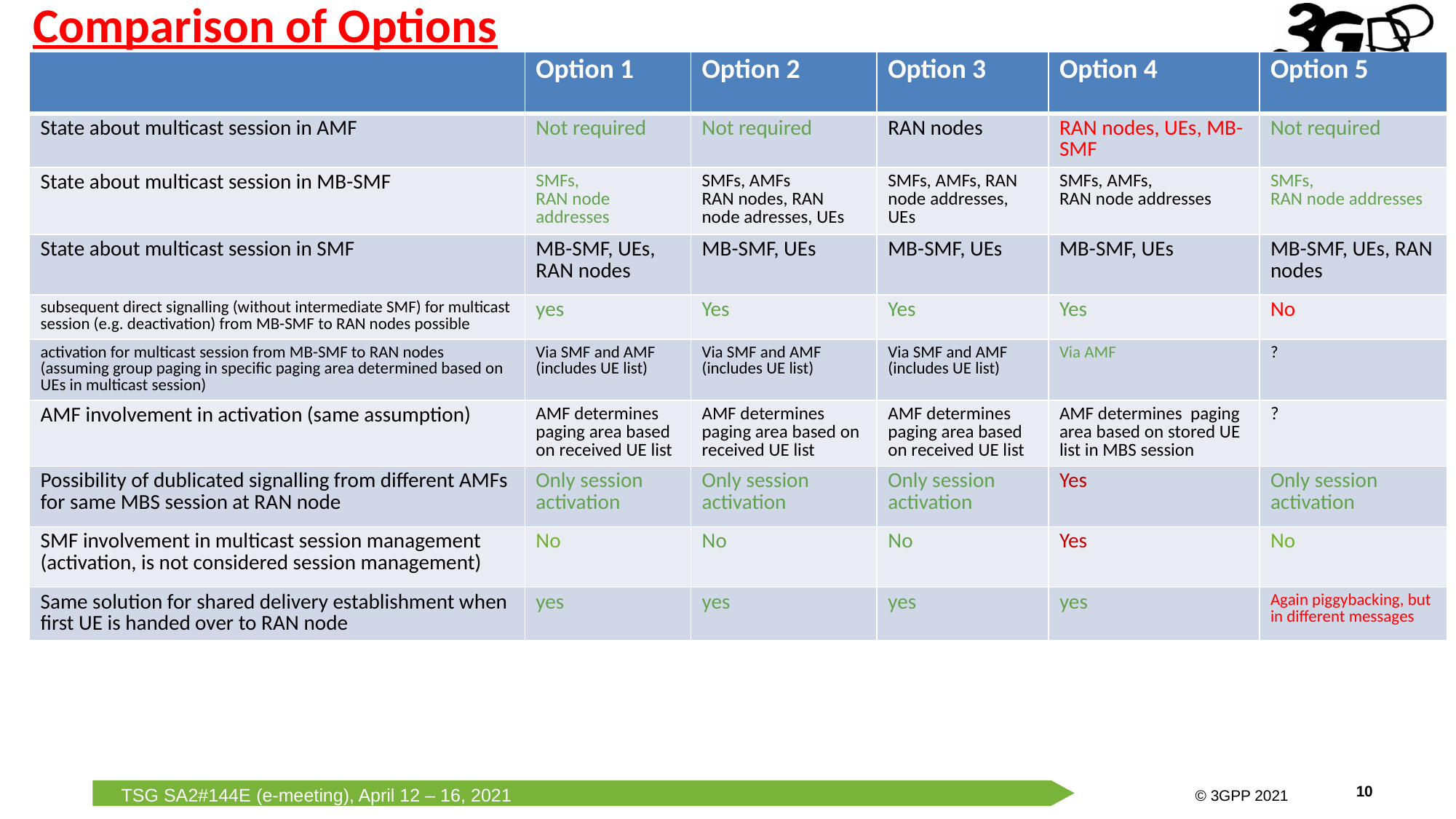

# Comparison of Options
|  | Option 1 | Option 2 | Option 3 | Option 4 | Option 5 |
| --- | --- | --- | --- | --- | --- |
| State about multicast session in AMF | Not required | Not required | RAN nodes | RAN nodes, UEs, MB-SMF | Not required |
| State about multicast session in MB-SMF | SMFs, RAN node addresses | SMFs, AMFs RAN nodes, RAN node adresses, UEs | SMFs, AMFs, RAN node addresses, UEs | SMFs, AMFs, RAN node addresses | SMFs, RAN node addresses |
| State about multicast session in SMF | MB-SMF, UEs, RAN nodes | MB-SMF, UEs | MB-SMF, UEs | MB-SMF, UEs | MB-SMF, UEs, RAN nodes |
| subsequent direct signalling (without intermediate SMF) for multicast session (e.g. deactivation) from MB-SMF to RAN nodes possible | yes | Yes | Yes | Yes | No |
| activation for multicast session from MB-SMF to RAN nodes (assuming group paging in specific paging area determined based on UEs in multicast session) | Via SMF and AMF (includes UE list) | Via SMF and AMF (includes UE list) | Via SMF and AMF (includes UE list) | Via AMF | ? |
| AMF involvement in activation (same assumption) | AMF determines paging area based on received UE list | AMF determines paging area based on received UE list | AMF determines paging area based on received UE list | AMF determines paging area based on stored UE list in MBS session | ? |
| Possibility of dublicated signalling from different AMFs for same MBS session at RAN node | Only session activation | Only session activation | Only session activation | Yes | Only session activation |
| SMF involvement in multicast session management (activation, is not considered session management) | No | No | No | Yes | No |
| Same solution for shared delivery establishment when first UE is handed over to RAN node | yes | yes | yes | yes | Again piggybacking, but in different messages |